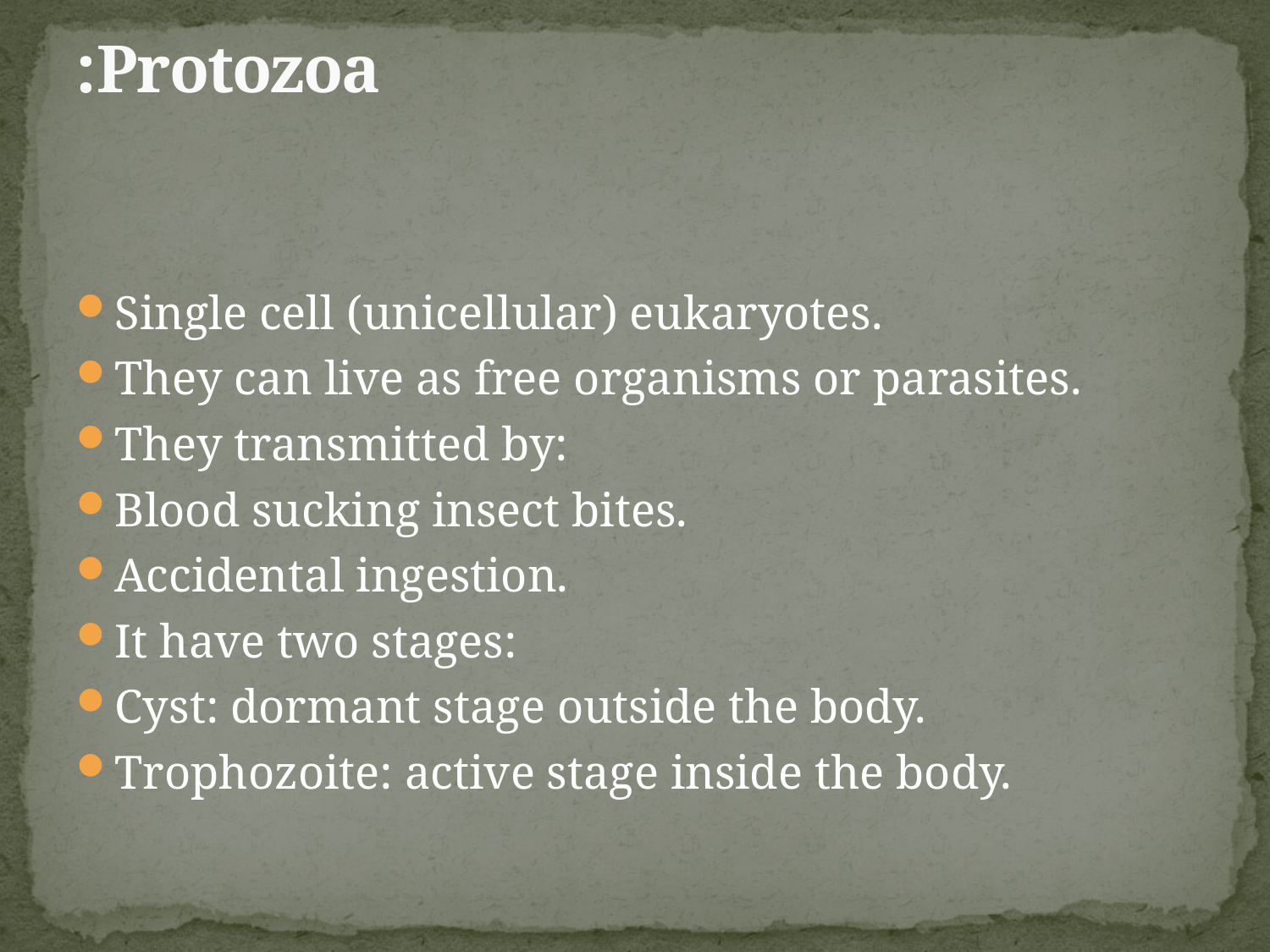

# Protozoa:

Single cell (unicellular) eukaryotes.
They can live as free organisms or parasites.
They transmitted by:
Blood sucking insect bites.
Accidental ingestion.
It have two stages:
Cyst: dormant stage outside the body.
Trophozoite: active stage inside the body.